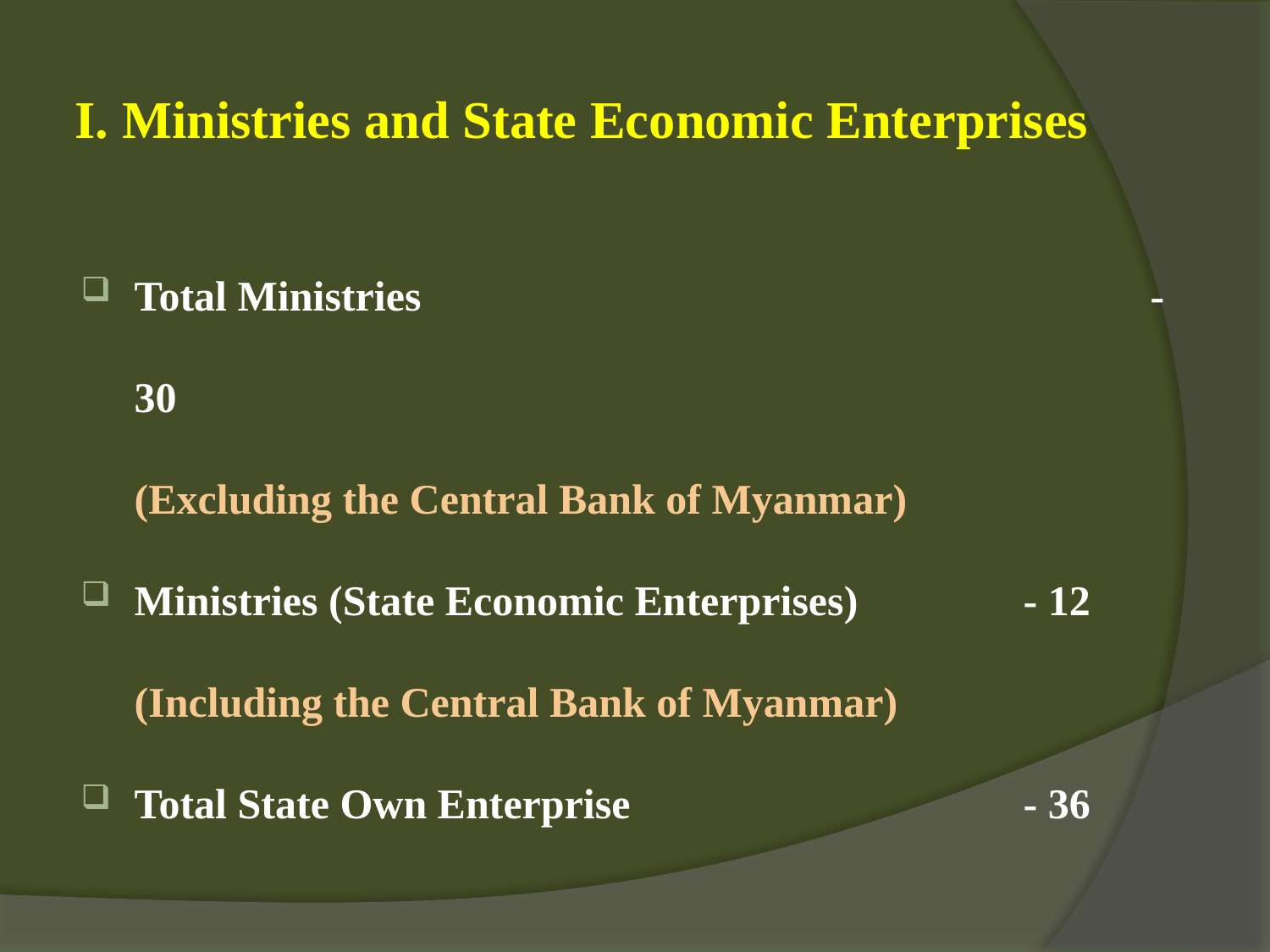

# I. Ministries and State Economic Enterprises
Total Ministries 						- 30
	(Excluding the Central Bank of Myanmar)
Ministries (State Economic Enterprises)		- 12
	(Including the Central Bank of Myanmar)
Total State Own Enterprise				- 36